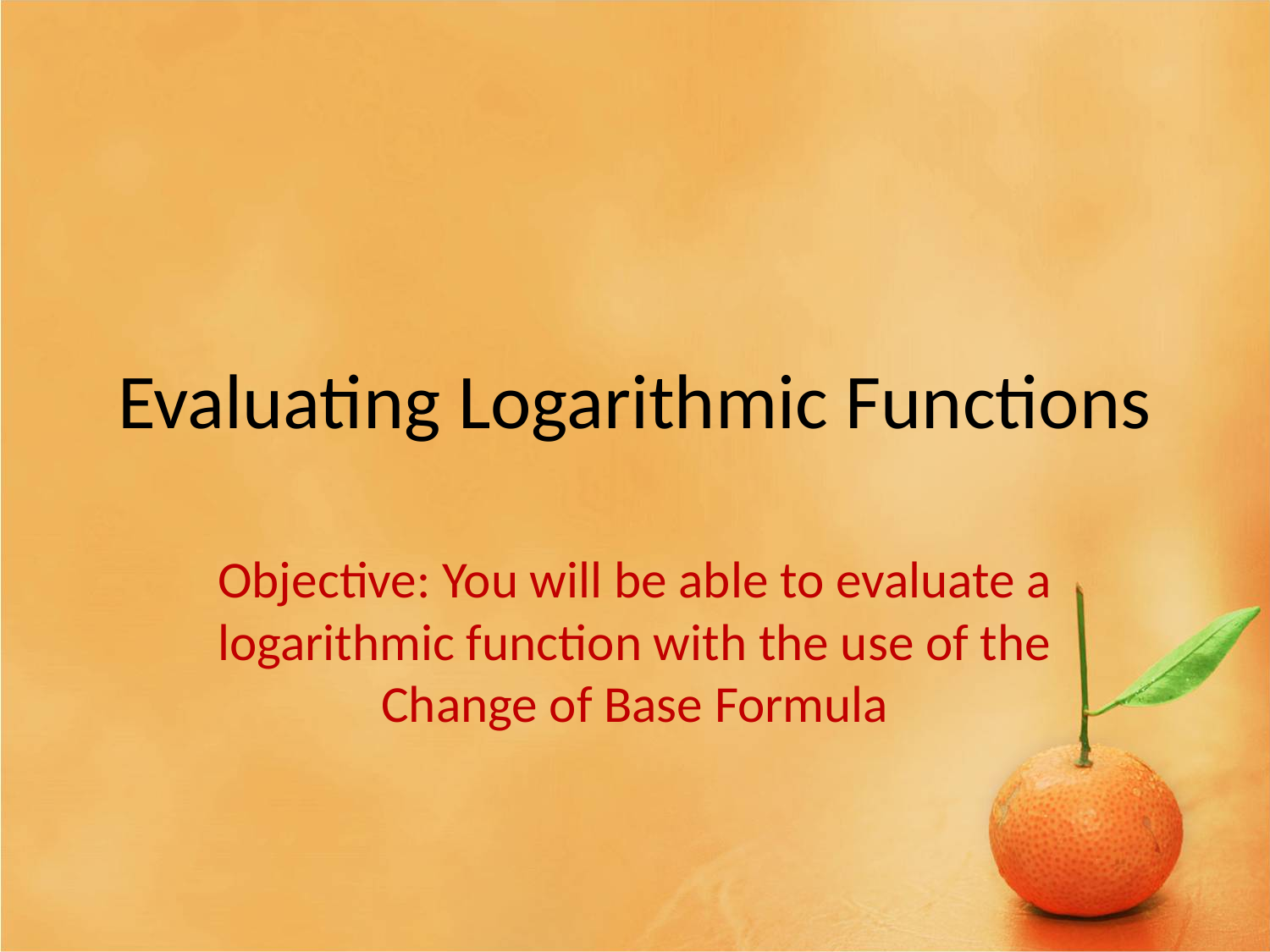

# Evaluating Logarithmic Functions
Objective: You will be able to evaluate a logarithmic function with the use of the Change of Base Formula